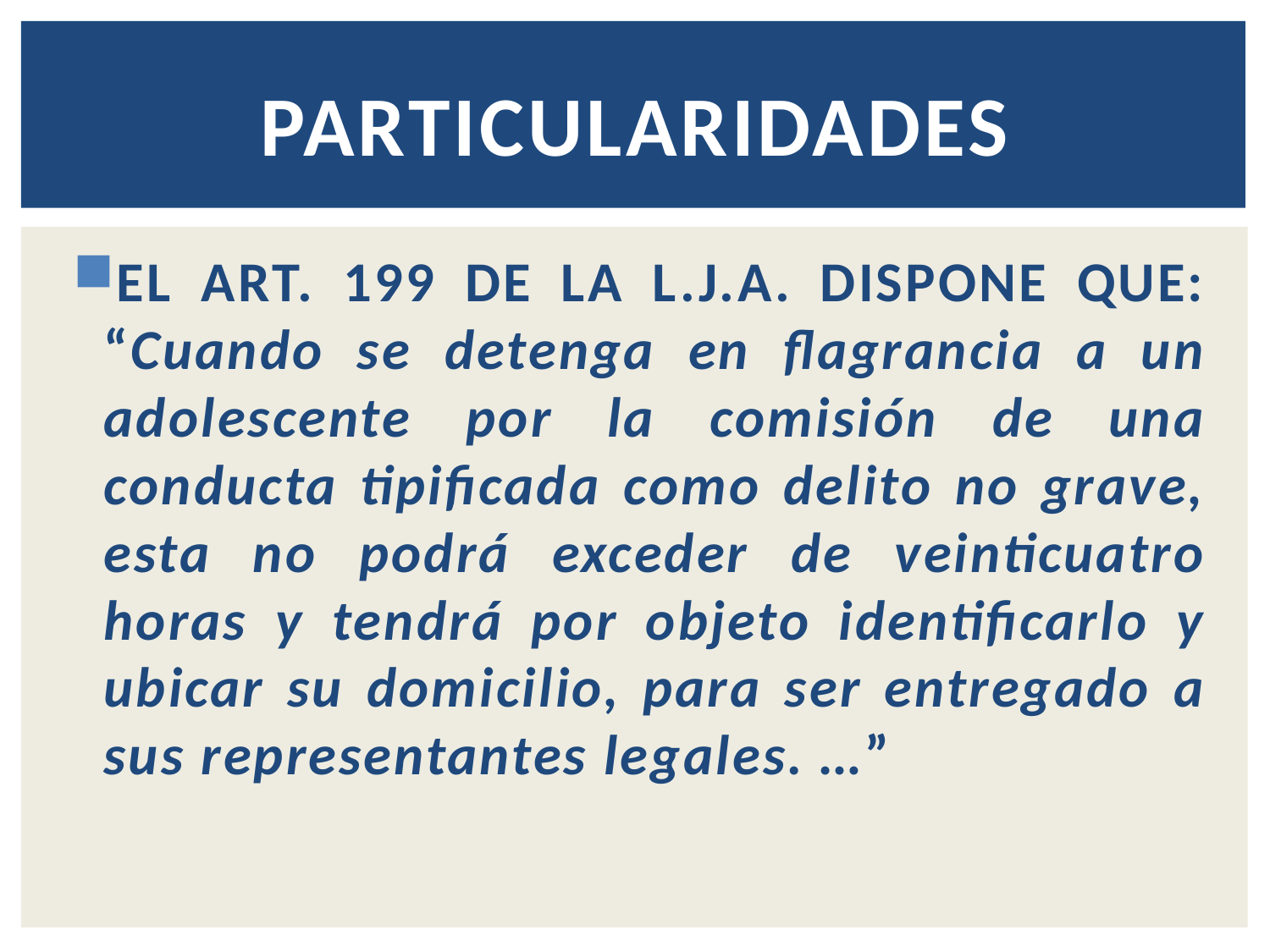

# particularidadeS
EL ART. 199 DE LA L.J.A. DISPONE QUE: “Cuando se detenga en flagrancia a un adolescente por la comisión de una conducta tipificada como delito no grave, esta no podrá exceder de veinticuatro horas y tendrá por objeto identificarlo y ubicar su domicilio, para ser entregado a sus representantes legales. …”